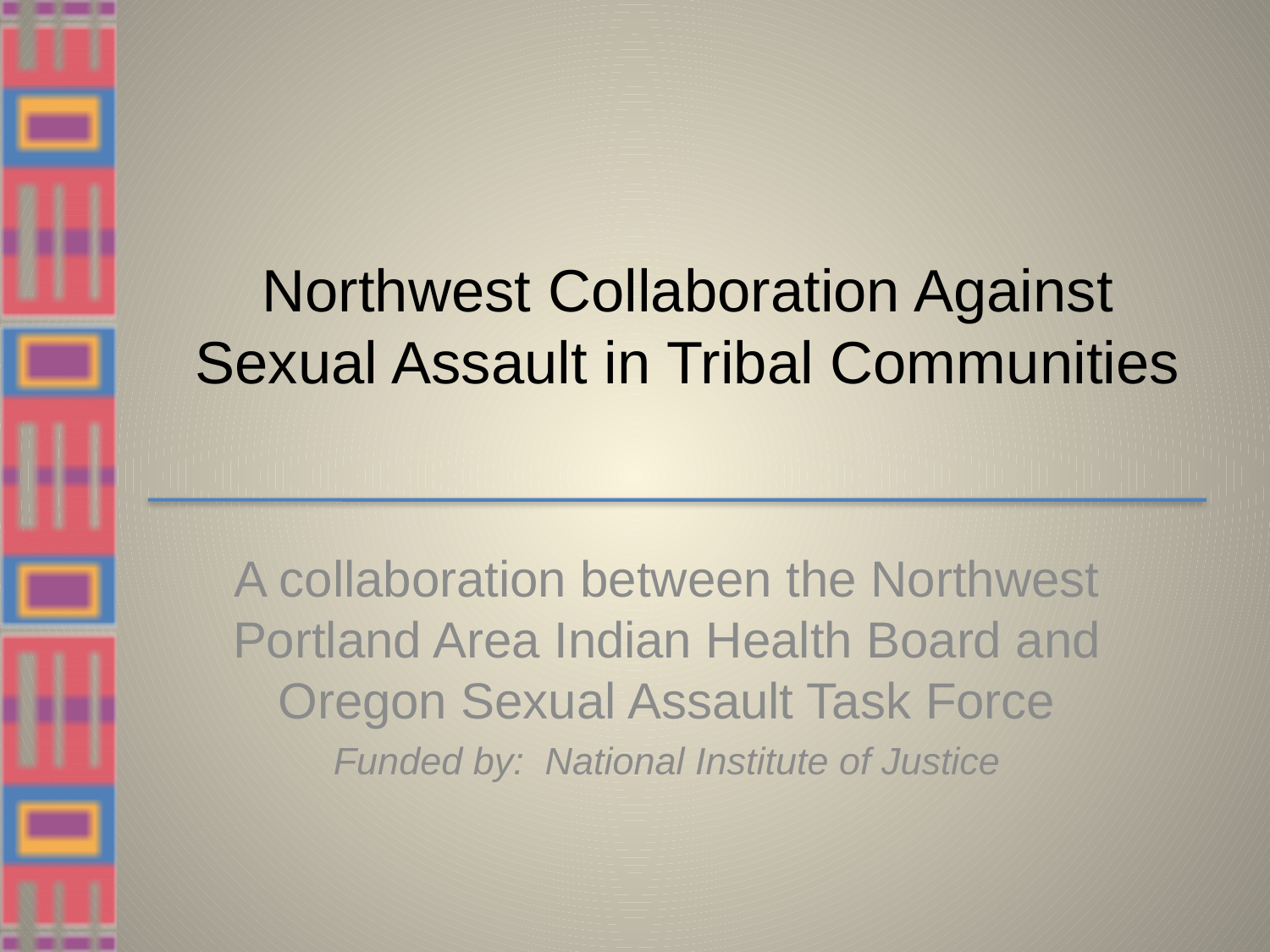

# Northwest Collaboration Against Sexual Assault in Tribal Communities
A collaboration between the Northwest Portland Area Indian Health Board and Oregon Sexual Assault Task Force
Funded by:  National Institute of Justice